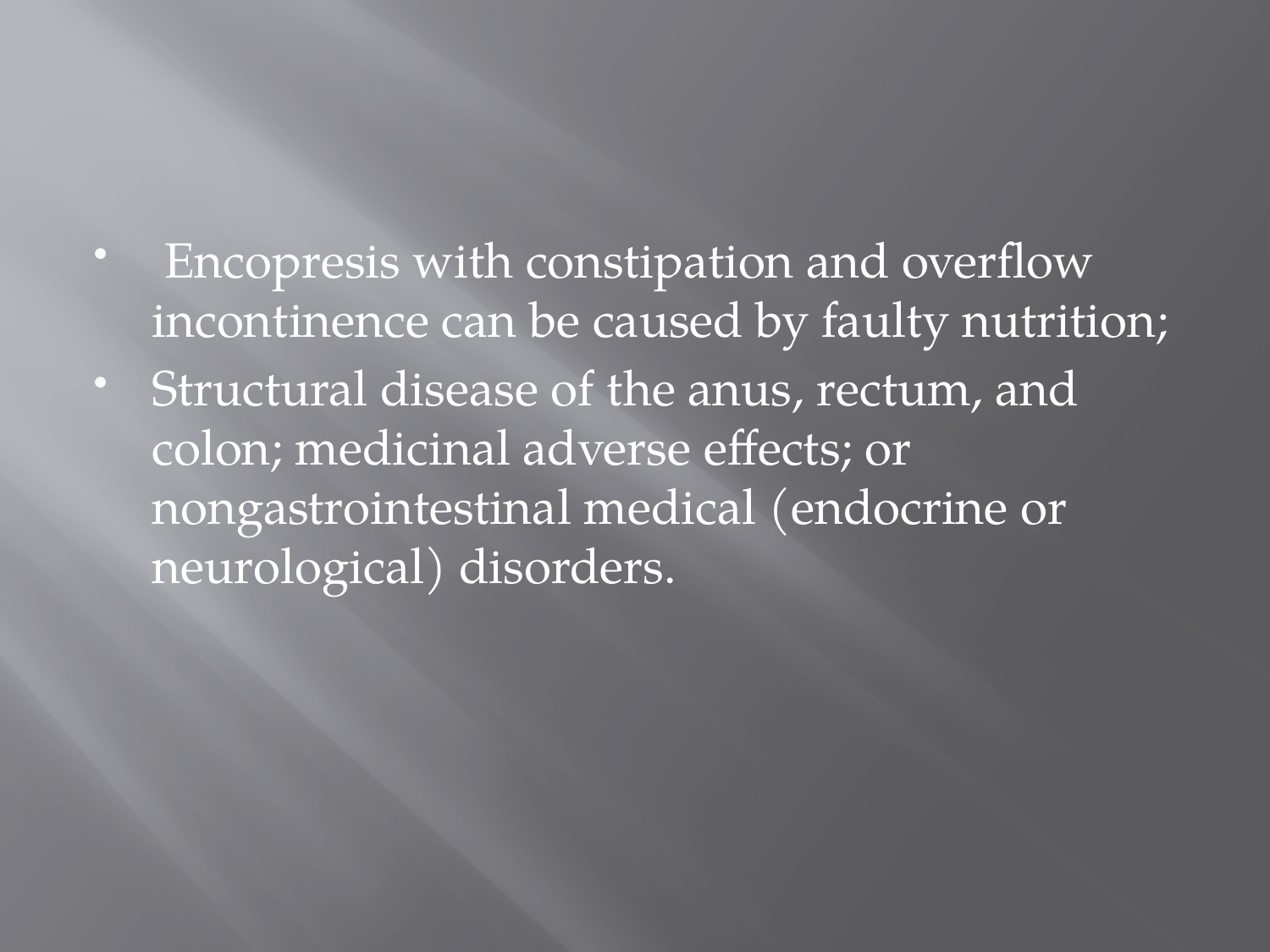

#
 Encopresis with constipation and overflow incontinence can be caused by faulty nutrition;
Structural disease of the anus, rectum, and colon; medicinal adverse effects; or nongastrointestinal medical (endocrine or neurological) disorders.